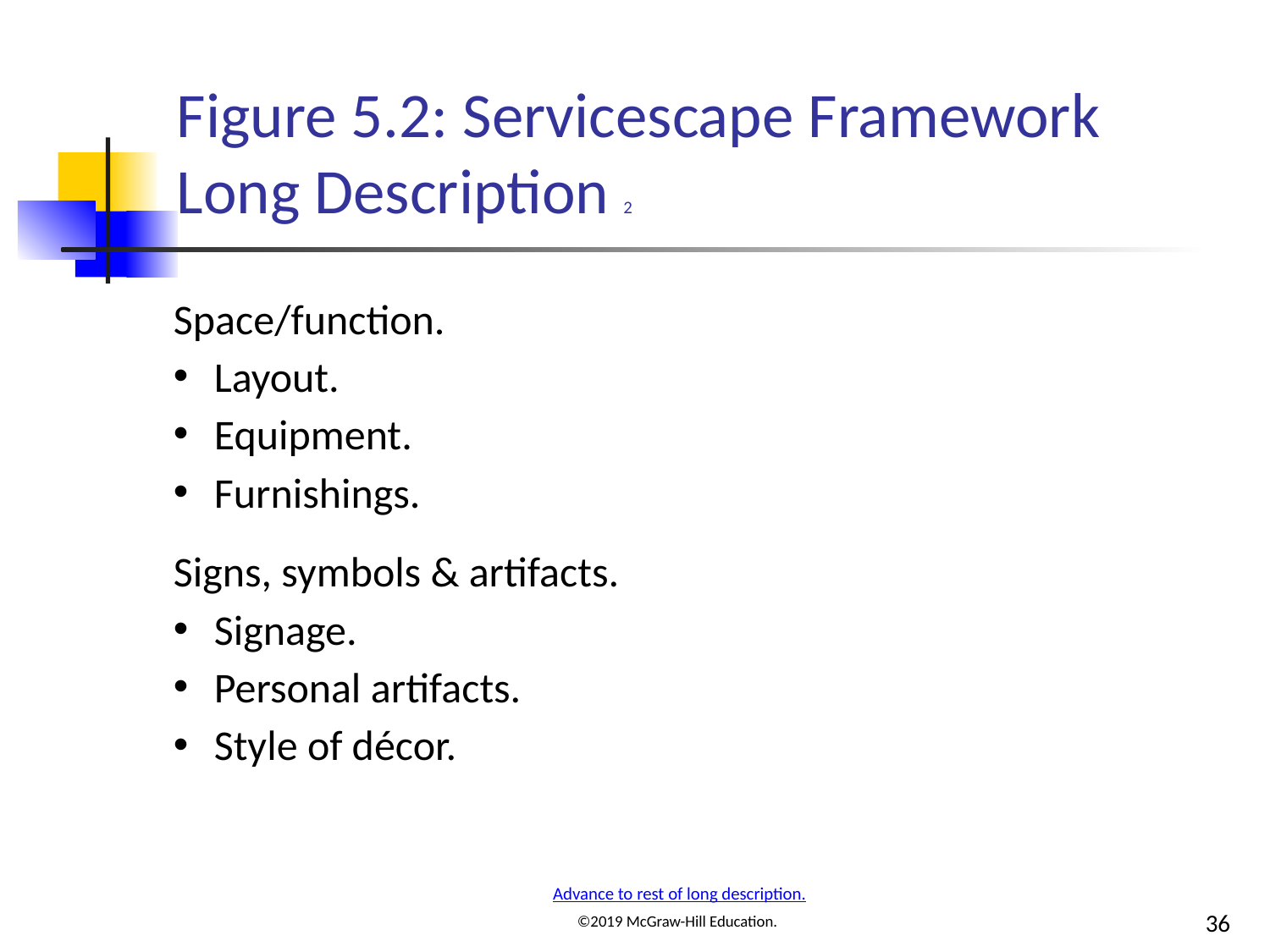

# Figure 5.2: Servicescape Framework Long Description 2
Space/function.
Layout.
Equipment.
Furnishings.
Signs, symbols & artifacts.
Signage.
Personal artifacts.
Style of décor.
Advance to rest of long description.